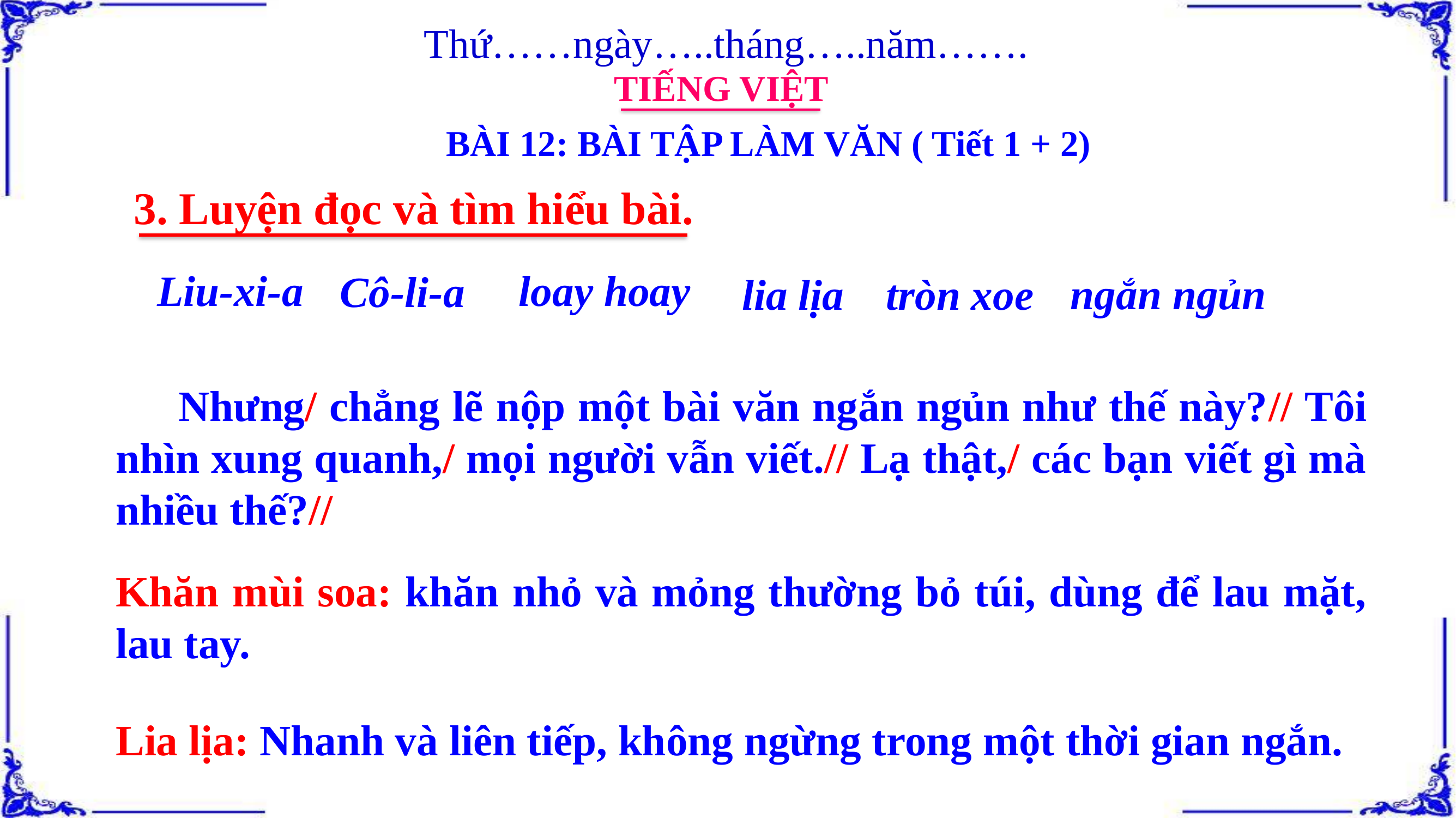

Thứ……ngày…..tháng…..năm…….
TIẾNG VIỆT
BÀI 12: BÀI TẬP LÀM VĂN ( Tiết 1 + 2)
3. Luyện đọc và tìm hiểu bài.
Liu-xi-a
loay hoay
Cô-li-a
ngắn ngủn
lia lịa
tròn xoe
     Nhưng/ chẳng lẽ nộp một bài văn ngắn ngủn như thế này?// Tôi nhìn xung quanh,/ mọi người vẫn viết.// Lạ thật,/ các bạn viết gì mà nhiều thế?//
Khăn mùi soa: khăn nhỏ và mỏng thường bỏ túi, dùng để lau mặt, lau tay.
Lia lịa: Nhanh và liên tiếp, không ngừng trong một thời gian ngắn.